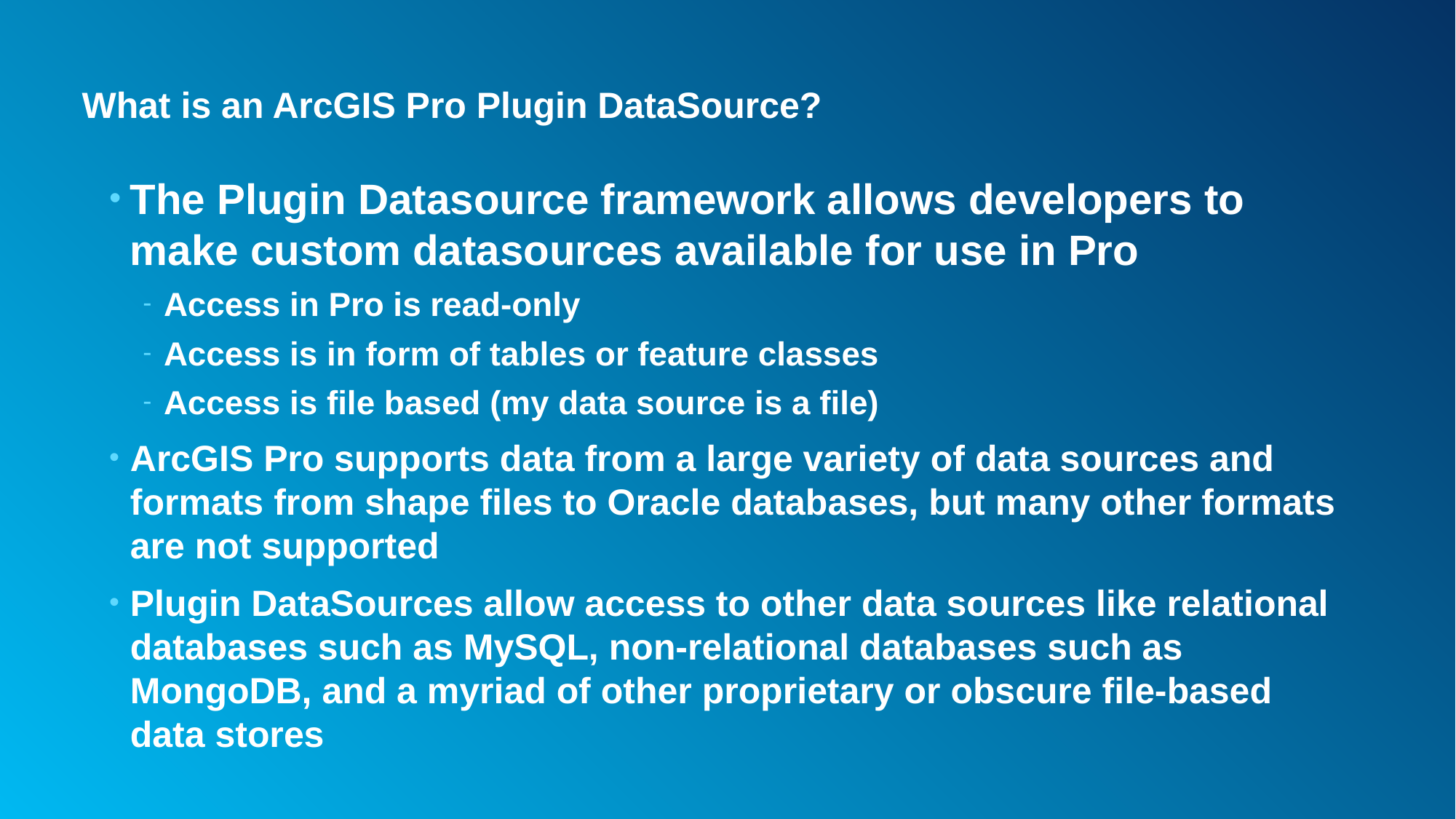

# What is an ArcGIS Pro Plugin DataSource?
The Plugin Datasource framework allows developers to make custom datasources available for use in Pro
Access in Pro is read-only
Access is in form of tables or feature classes
Access is file based (my data source is a file)
ArcGIS Pro supports data from a large variety of data sources and formats from shape files to Oracle databases, but many other formats are not supported
Plugin DataSources allow access to other data sources like relational databases such as MySQL, non-relational databases such as MongoDB, and a myriad of other proprietary or obscure file-based data stores